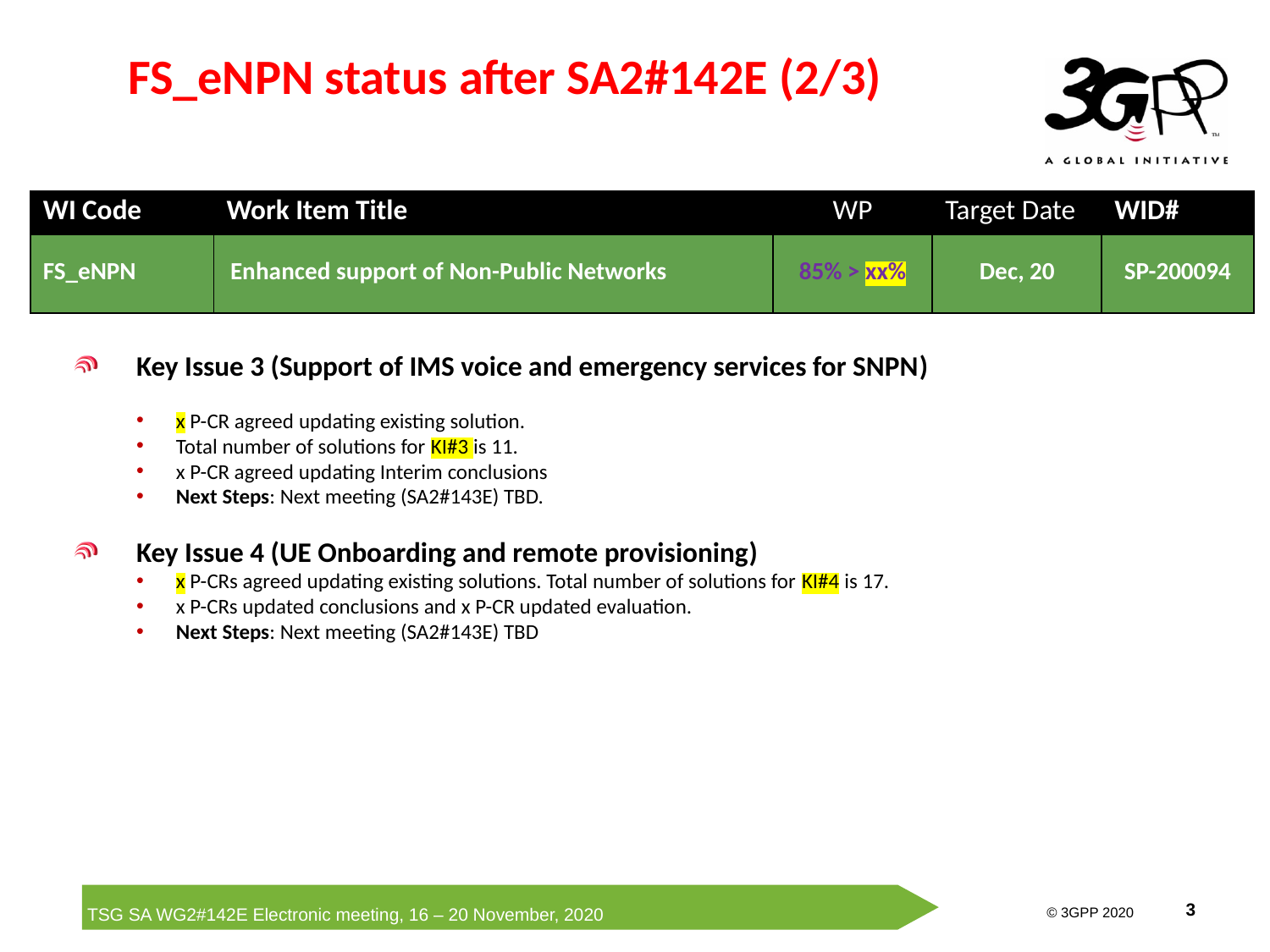

# FS_eNPN status after SA2#142E (2/3)
| WI Code | Work Item Title | WP | Target Date | WID# |
| --- | --- | --- | --- | --- |
| FS\_eNPN | Enhanced support of Non-Public Networks | 85% > xx% | Dec, 20 | SP-200094 |
Key Issue 3 (Support of IMS voice and emergency services for SNPN)

x P-CR agreed updating existing solution.
Total number of solutions for KI#3 is 11.
x P-CR agreed updating Interim conclusions
Next Steps: Next meeting (SA2#143E) TBD.

Key Issue 4 (UE Onboarding and remote provisioning)
x P-CRs agreed updating existing solutions. Total number of solutions for KI#4 is 17.
x P-CRs updated conclusions and x P-CR updated evaluation.
Next Steps: Next meeting (SA2#143E) TBD